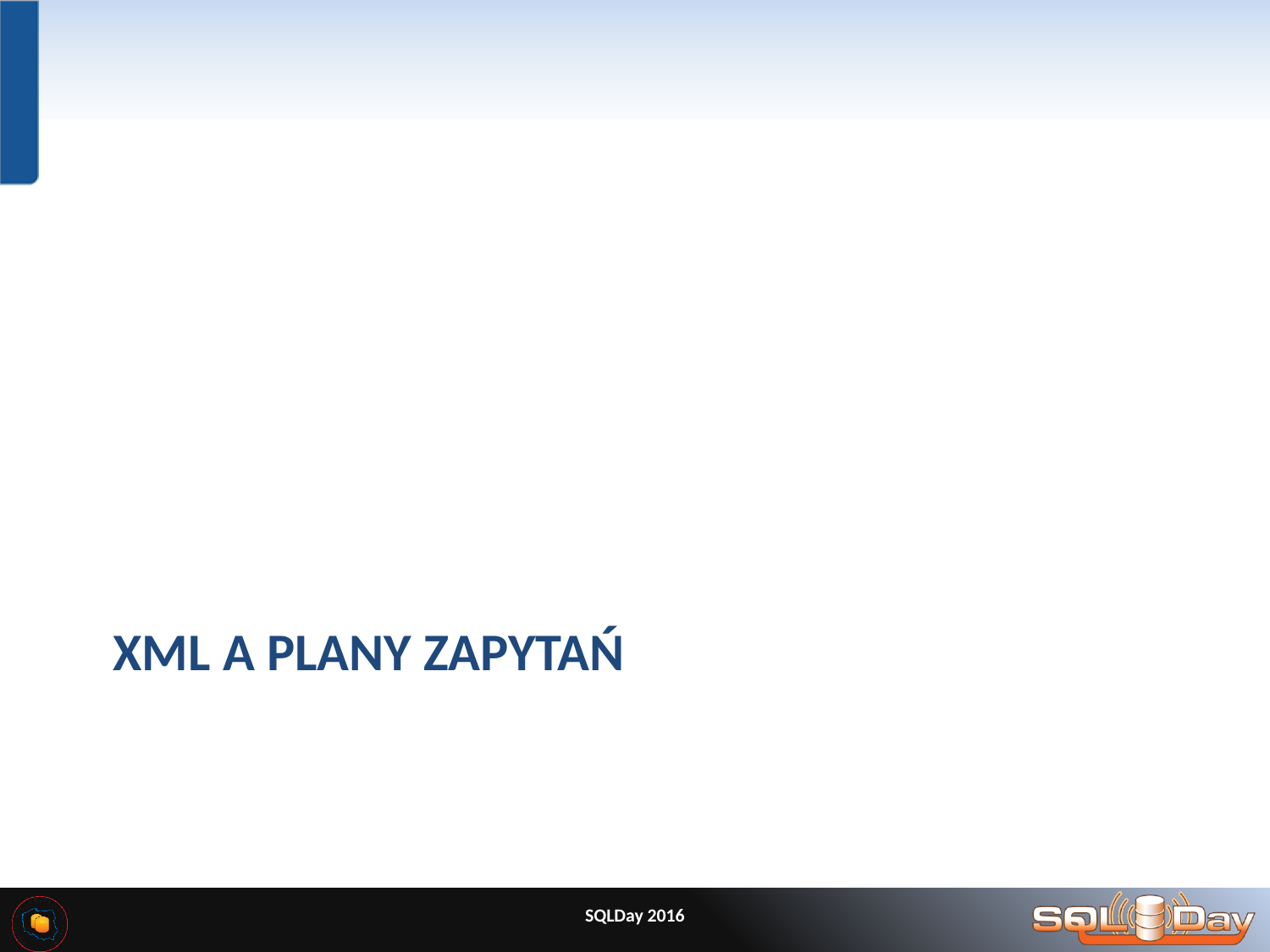

# XML A PLANY ZAPYTAŃ
SQLDay 2016